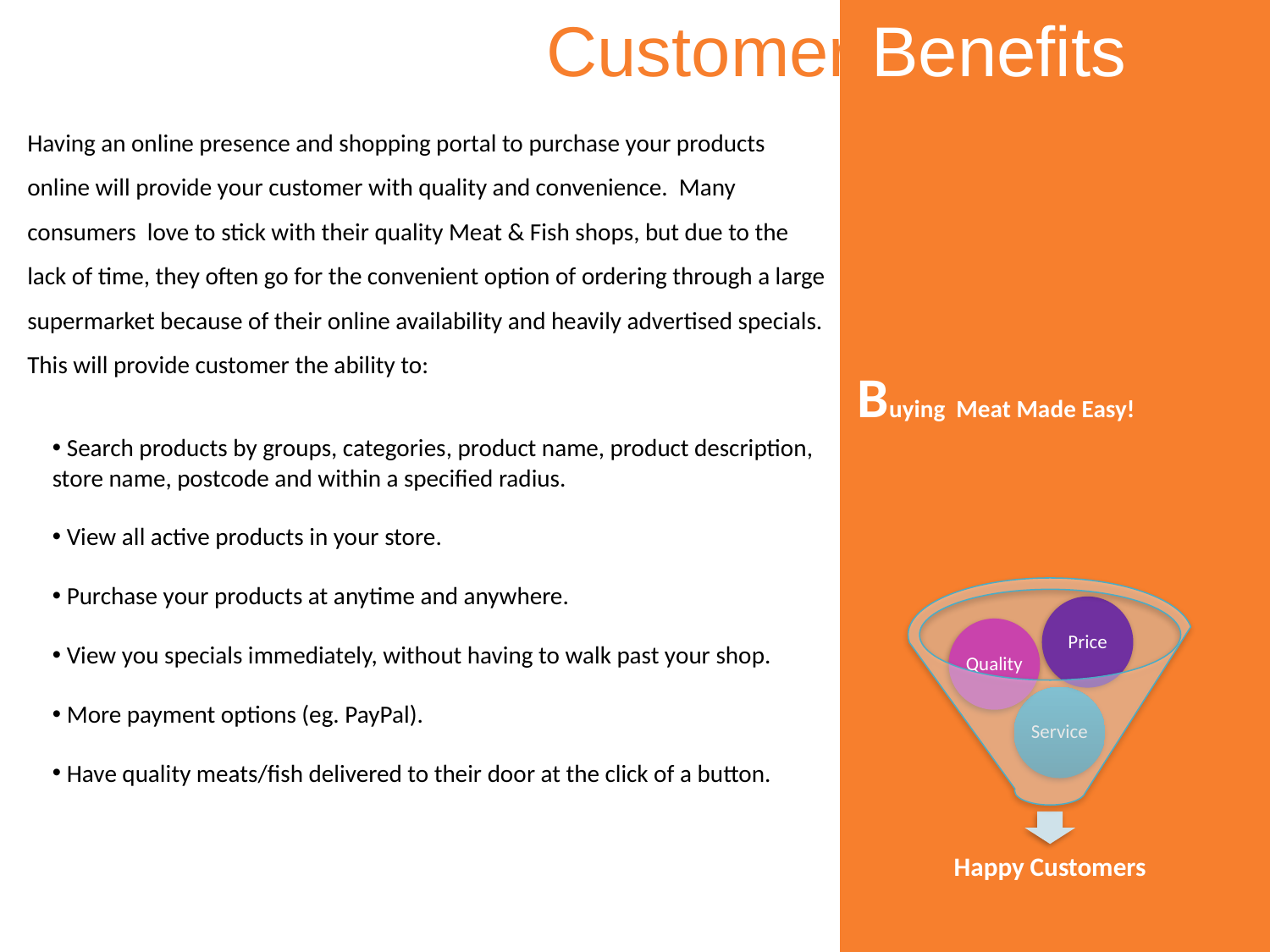

Customer Benefits

Having an online presence and shopping portal to purchase your products online will provide your customer with quality and convenience.  Many consumers  love to stick with their quality Meat & Fish shops, but due to the lack of time, they often go for the convenient option of ordering through a large supermarket because of their online availability and heavily advertised specials.
This will provide customer the ability to:

Buying  Meat Made Easy!
 Search products by groups, categories, product name, product description, store name, postcode and within a specified radius.

 View all active products in your store.

 Purchase your products at anytime and anywhere.

 View you specials immediately, without having to walk past your shop.

 More payment options (eg. PayPal).

 Have quality meats/fish delivered to their door at the click of a button.

Happy Customers
Service
Quality
Price